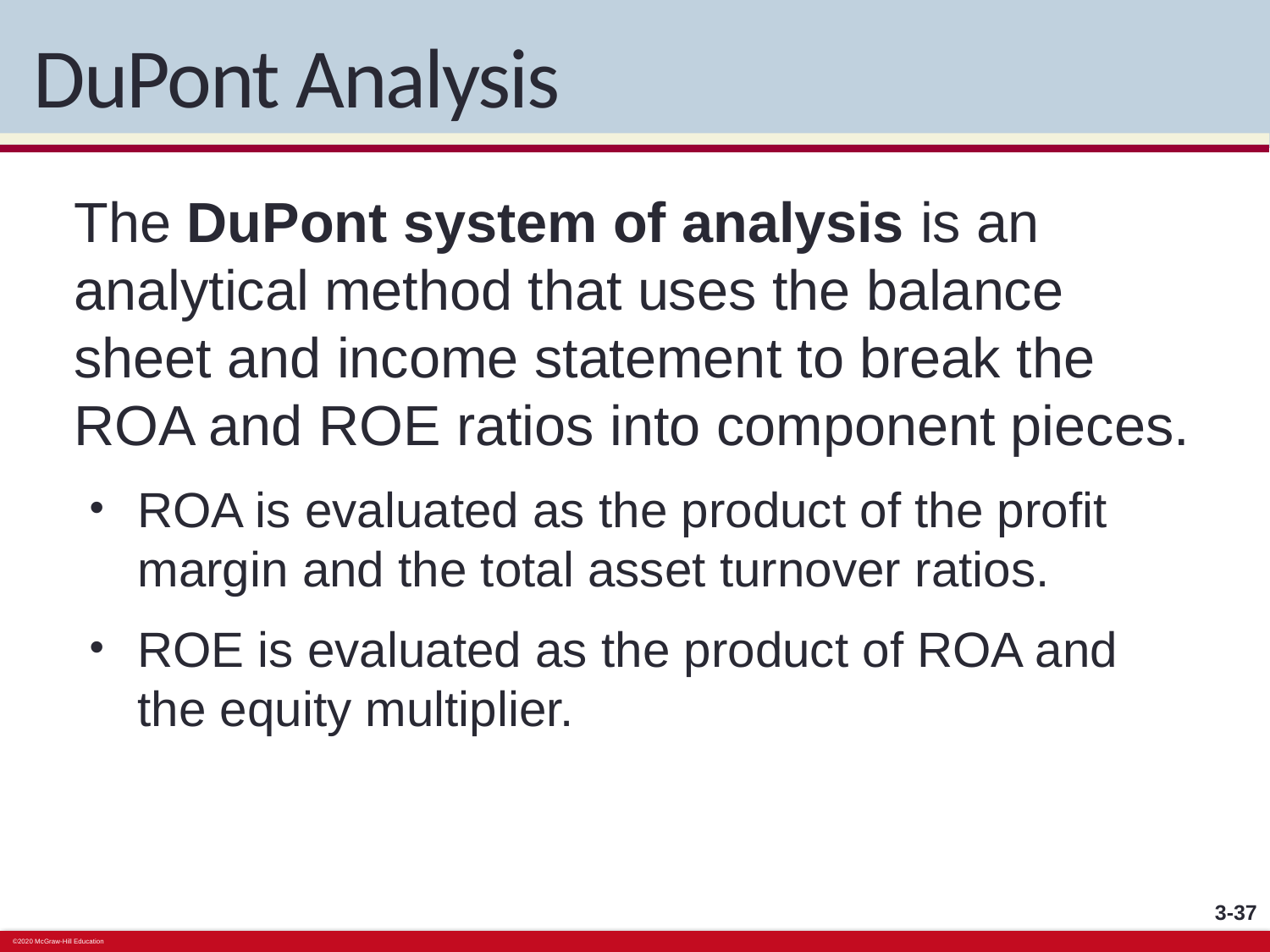

# DuPont Analysis
The DuPont system of analysis is an analytical method that uses the balance sheet and income statement to break the ROA and ROE ratios into component pieces.
ROA is evaluated as the product of the profit margin and the total asset turnover ratios.
ROE is evaluated as the product of ROA and the equity multiplier.